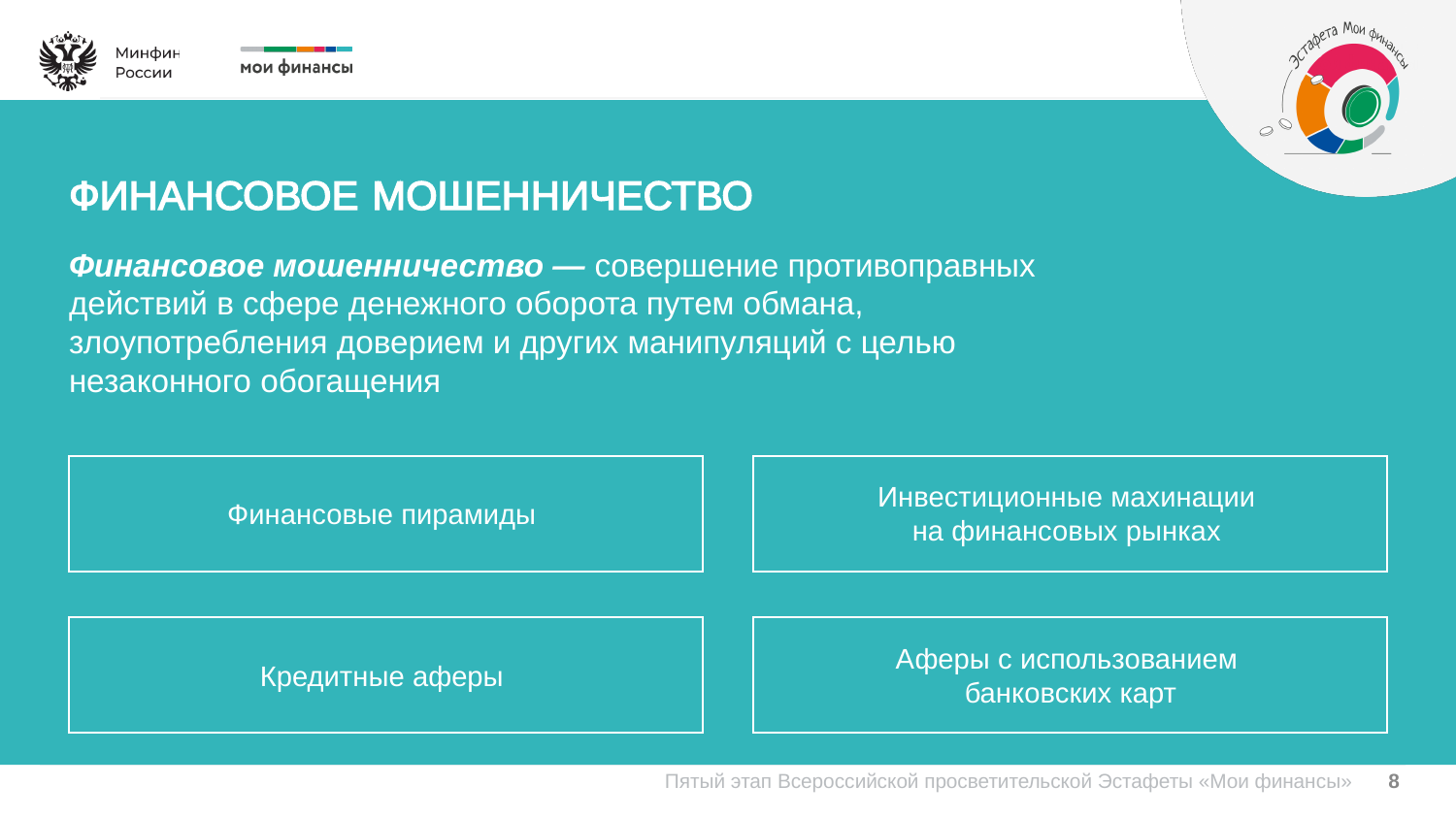

ФИНАНСОВОЕ МОШЕННИЧЕСТВО
Финансовое мошенничество — совершение противоправных действий в сфере денежного оборота путем обмана, злоупотребления доверием и других манипуляций с целью незаконного обогащения

Финансовые пирамиды
Инвестиционные махинации
на финансовых рынках

Кредитные аферы
Аферы с использованием
банковских карт

8